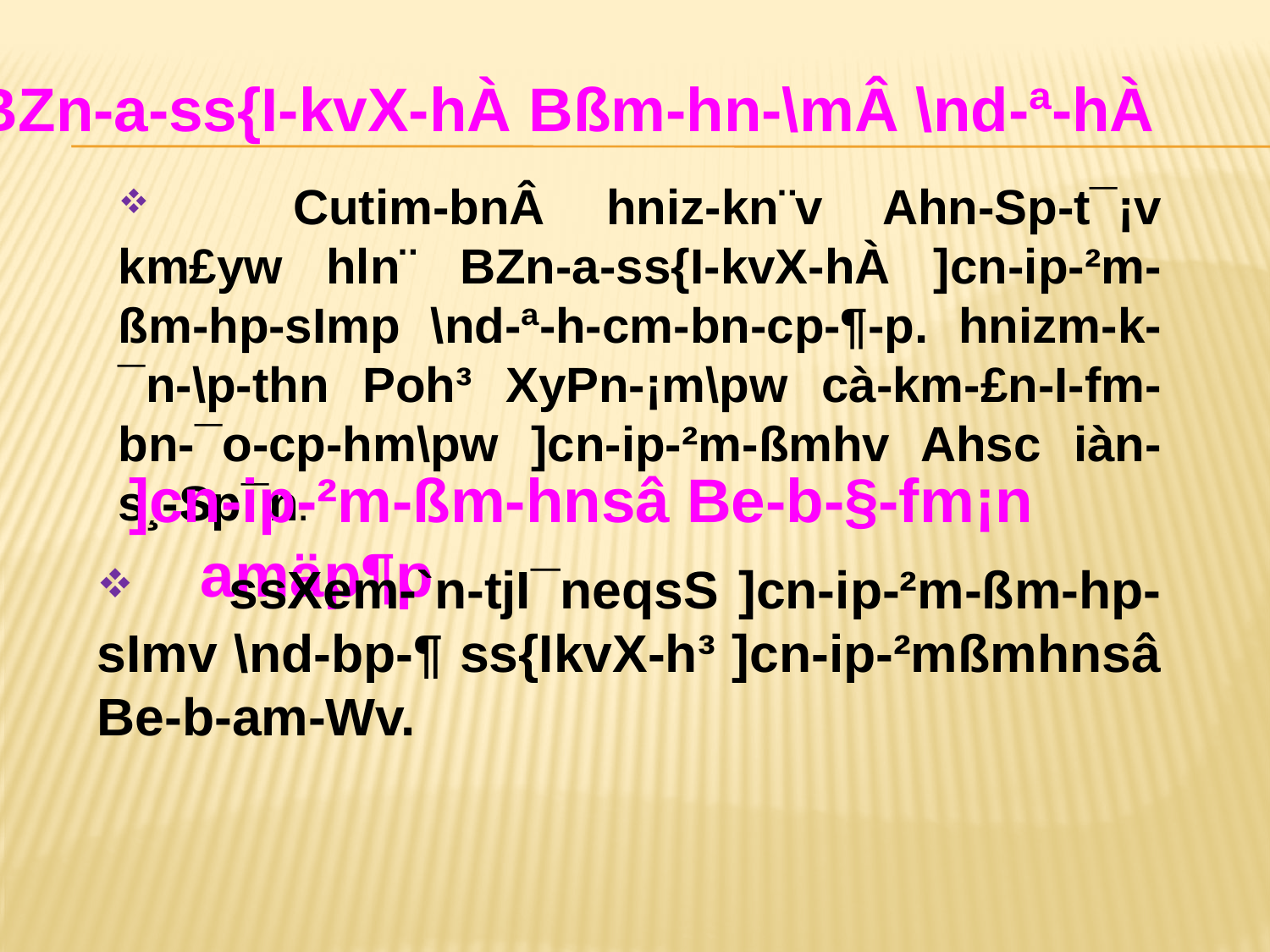

BZn-a-ss{I-kvX-hÀ Bßm-hn-\mÂ \nd-ª-hÀ
 	Cutim-bnÂ hniz-kn¨v Ahn-Sp-t¯¡v km£yw hln¨ BZn-a-ss{I-kvX-hÀ ]cn-ip-²m-ßm-hp-sIm­p \nd-ª-h-cm-bn-cp-¶-p. hnizm-k-¯n-\p-th­n Poh³ XyPn-¡m\pw cà-km-£n-I-fm-bn-¯o-cp-hm\pw ]cn-ip-²m-ßmhv Ahsc iàn-s¸-Sp¯n.

]cn-ip-²m-ßm-hnsâ Be-b-§-fm¡n amäp¶p
 	ssXem-`n-tjI¯neqsS ]cn-ip-²m-ßm-hp-sIm­v \nd-bp-¶ ss{IkvX-h³ ]cn-ip-²mßmhnsâ Be-b-am-Wv.